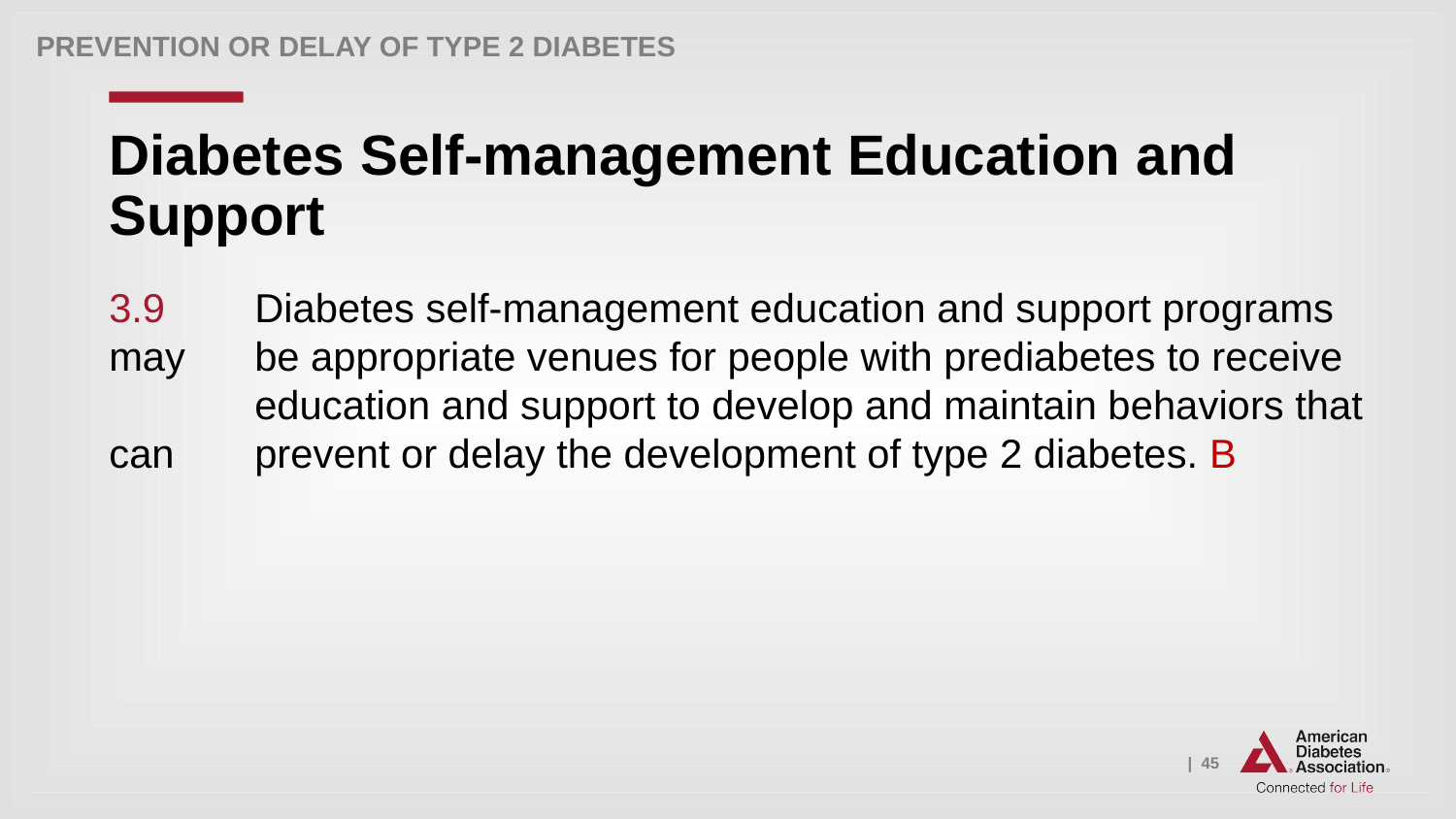

Prevention or Delay of Type 2 Diabetes
# Diabetes Self-management Education and Support
3.9 	Diabetes self-management education and support programs may 	be appropriate venues for people with prediabetes to receive 	education and support to develop and maintain behaviors that can 	prevent or delay the development of type 2 diabetes. B